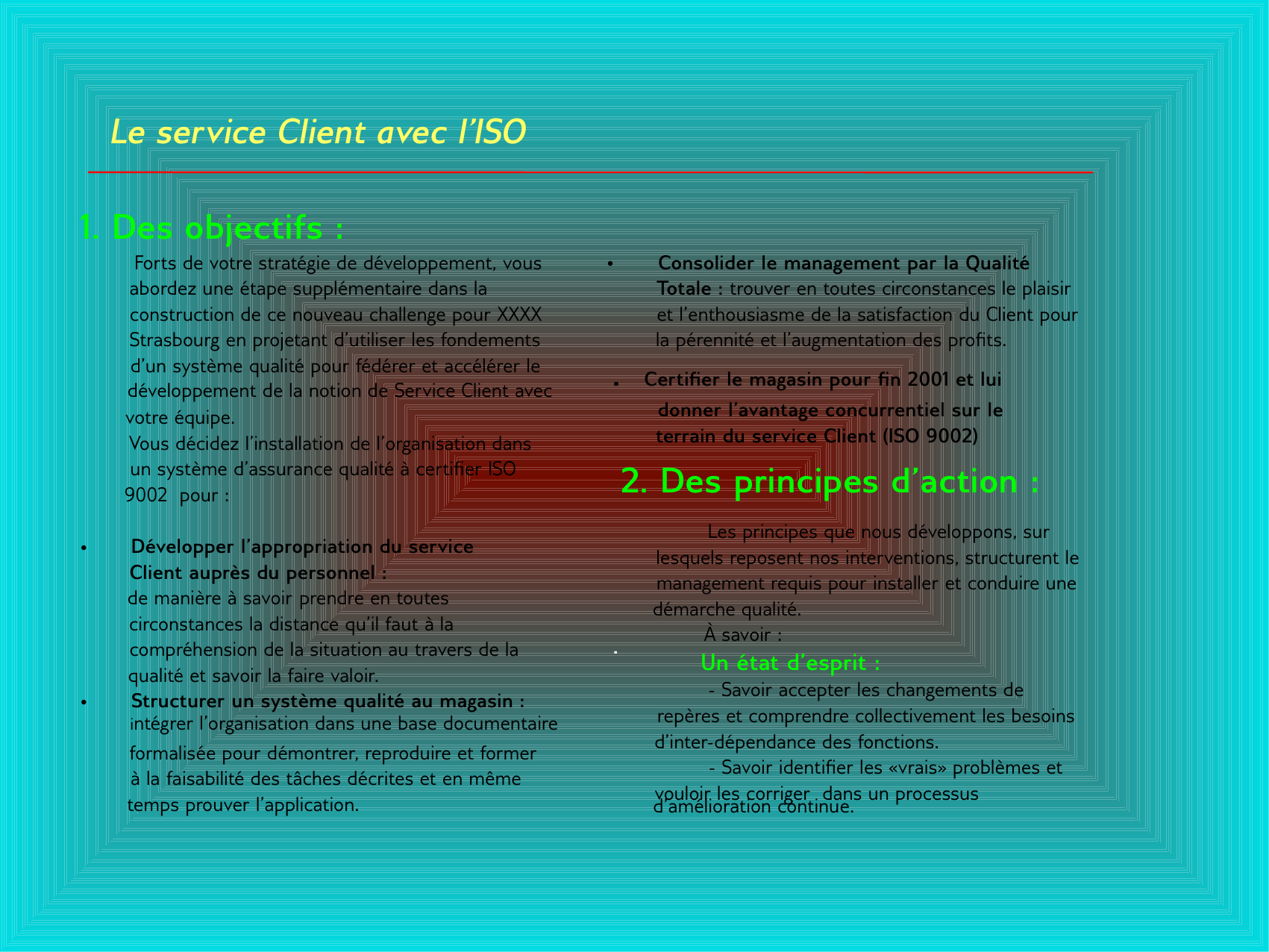

Le service Client avec l’ISO

1. Des objectifs :

        Forts de votre stratégie de développement, vous
Consolider le management par la Qualité
•
abordez une étape supplémentaire dans la
Totale : trouver en toutes circonstances le plaisir
construction de ce nouveau challenge pour XXXX
et l’enthousiasme de la satisfaction du Client pour
Strasbourg en projetant d’utiliser les fondements
la pérennité et l’augmentation des profits.
.  Certifier le magasin pour fin 2001 et lui
d’un système qualité pour fédérer et accélérer le
développement de la notion de Service Client avec
donner l’avantage concurrentiel sur le
votre équipe.
terrain du service Client (ISO 9002)
       Vous décidez l’installation de l’organisation dans
un système d’assurance qualité à certifier ISO
2. Des principes d’action :
9002  pour :

Les principes que nous développons, sur
lesquels reposent nos interventions, structurent le
management requis pour installer et conduire une
démarche qualité.
À savoir :
Un état d’esprit :
- Savoir accepter les changements de
repères et comprendre collectivement les besoins
d’inter-dépendance des fonctions.
- Savoir identifier les «vrais» problèmes et
vouloir les corriger  dans un processus
Développer l’appropriation du service
•
Client auprès du personnel :
       de manière à savoir prendre en toutes

circonstances la distance qu’il faut à la
 .
compréhension de la situation au travers de la
qualité et savoir la faire valoir.

Structurer un système qualité au magasin :
•
intégrer l’organisation dans une base documentaire
formalisée pour démontrer, reproduire et former

à la faisabilité des tâches décrites et en même
temps prouver l’application.
d’amélioration continue.